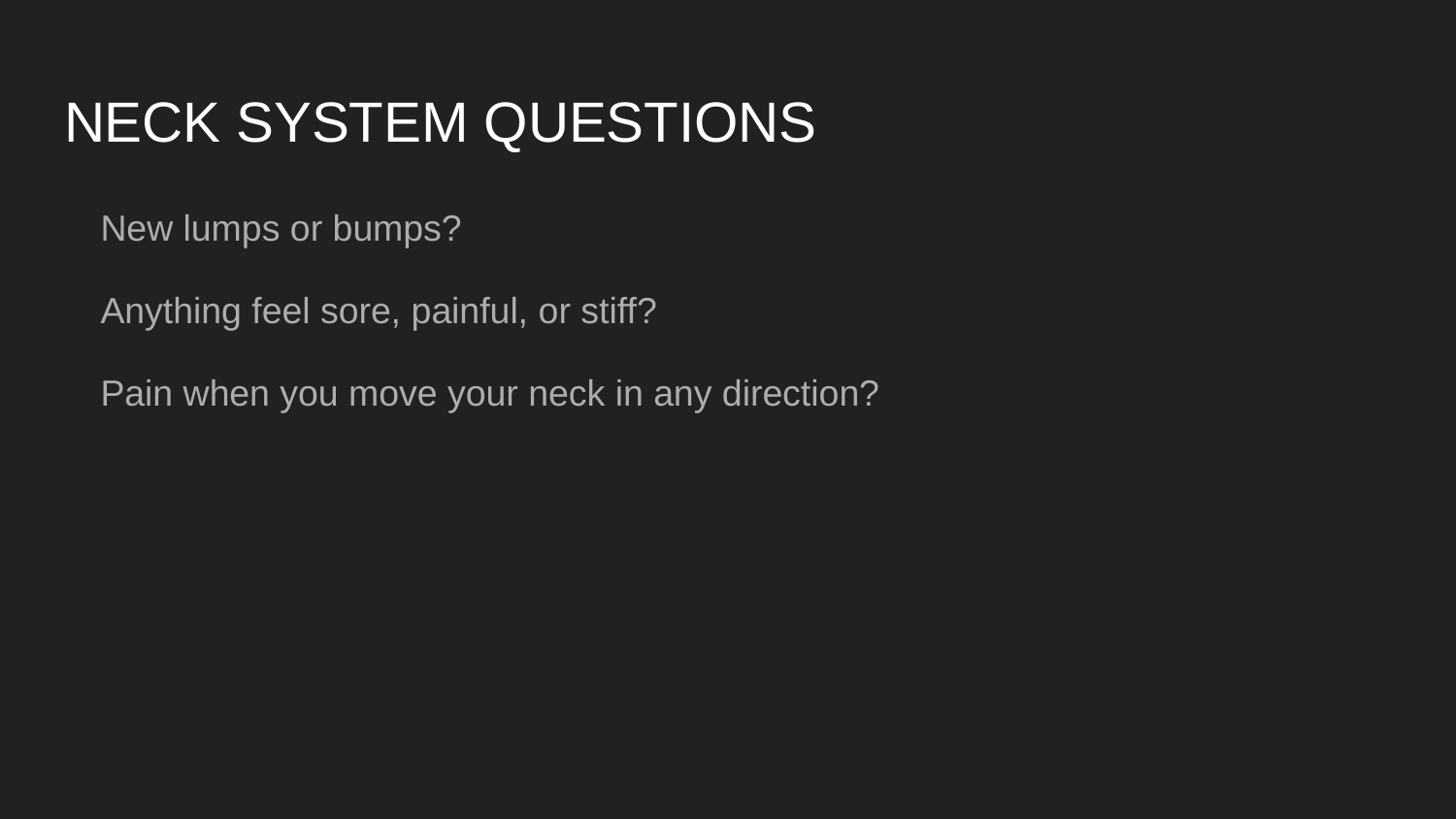

# NECK SYSTEM QUESTIONS
New lumps or bumps?
Anything feel sore, painful, or stiff?
Pain when you move your neck in any direction?